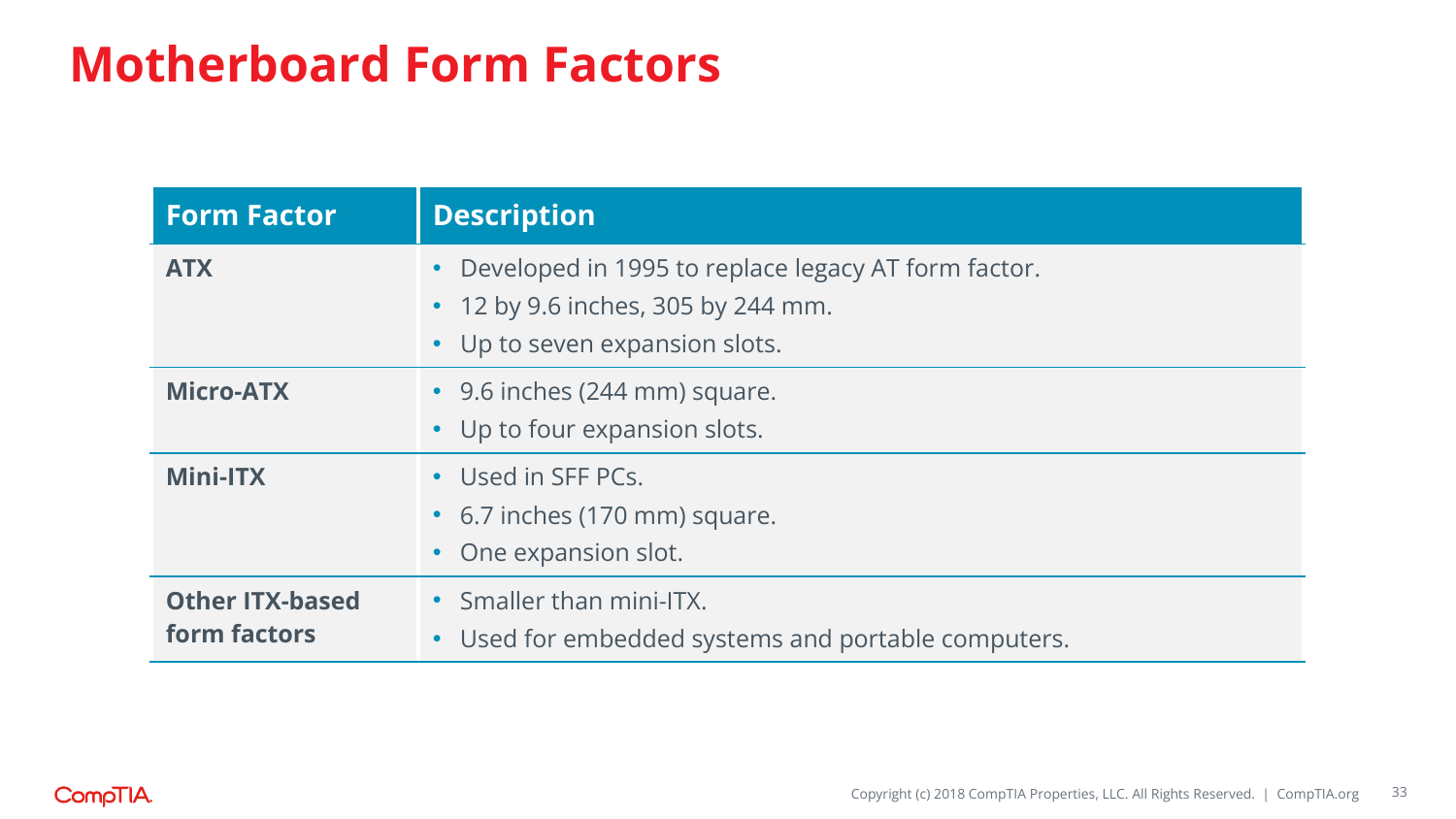

# Motherboard Form Factors
| Form Factor | Description |
| --- | --- |
| ATX | Developed in 1995 to replace legacy AT form factor. 12 by 9.6 inches, 305 by 244 mm. Up to seven expansion slots. |
| Micro-ATX | 9.6 inches (244 mm) square. Up to four expansion slots. |
| Mini-ITX | Used in SFF PCs. 6.7 inches (170 mm) square. One expansion slot. |
| Other ITX-based form factors | Smaller than mini-ITX. Used for embedded systems and portable computers. |
33